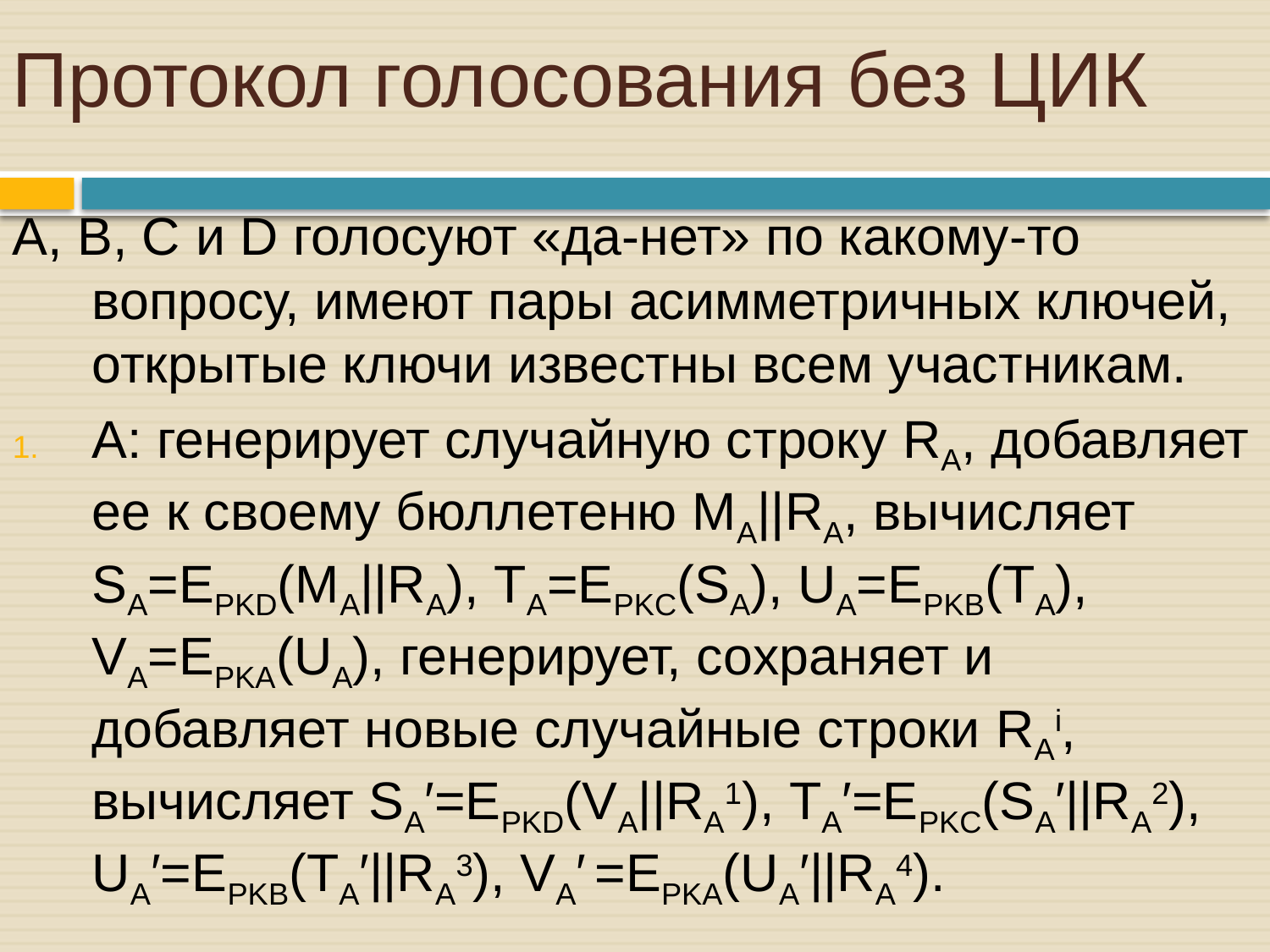

# Протокол голосования без ЦИК
A, B, C и D голосуют «да-нет» по какому-то вопросу, имеют пары асимметричных ключей, открытые ключи известны всем участникам.
A: генерирует случайную строку RA, добавляет ее к своему бюллетеню MA||RA, вычисляет SA=EPKD(MA||RA), TA=EPKC(SA), UA=EPKB(TA), VA=EPKA(UA), генерирует, сохраняет и добавляет новые случайные строки RAi, вычисляет SA′=EPKD(VA||RA1), TA′=EPKC(SA′||RA2), UA′=EPKB(TA′||RA3), VA′ =EPKA(UA′||RA4).